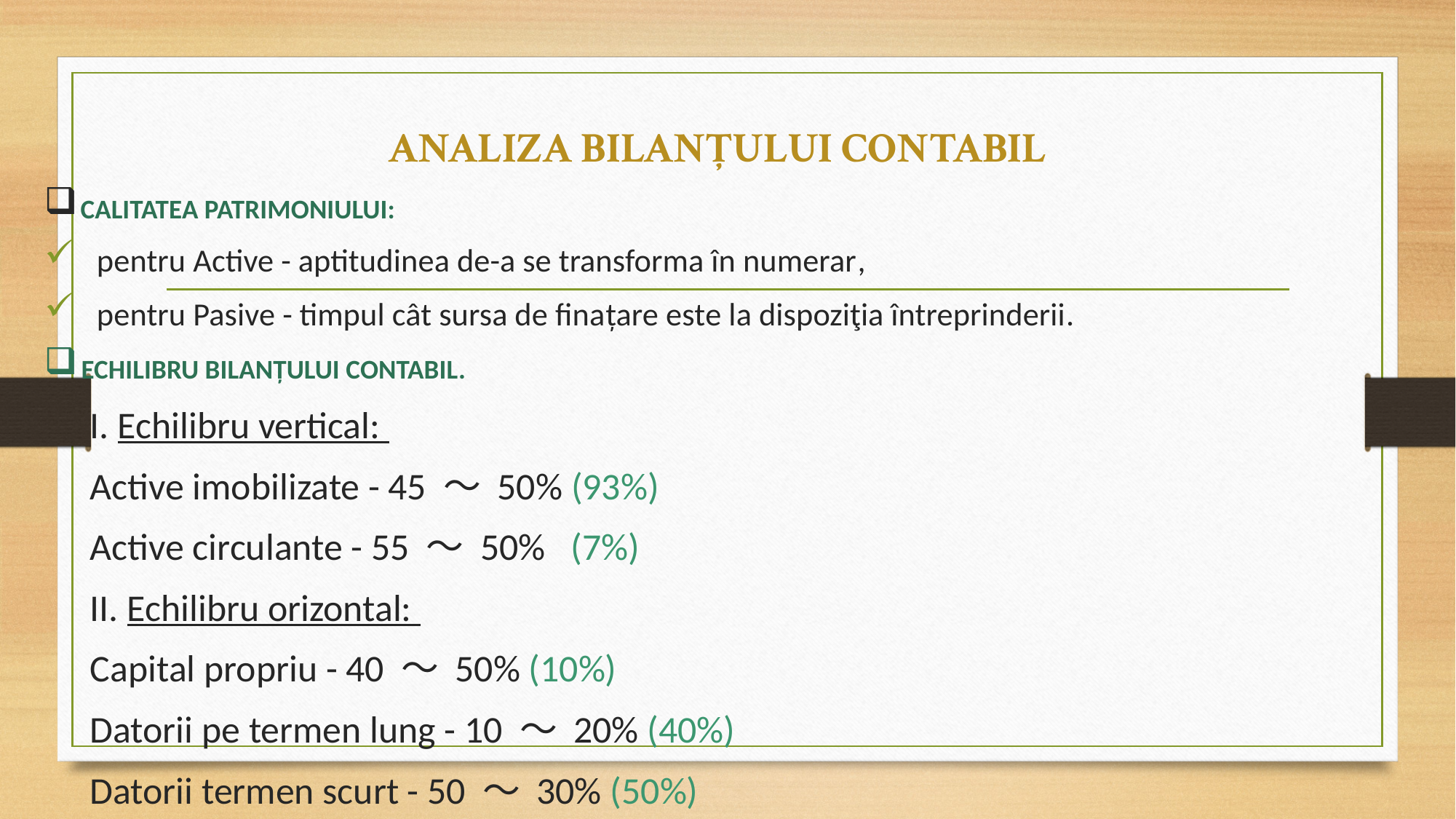

ANALIZA BILANȚULUI CONTABIL
 CALITATEA PATRIMONIULUI:
pentru Active - aptitudinea de-a se transforma în numerar,
pentru Pasive - timpul cât sursa de finațare este la dispoziţia întreprinderii.
 ECHILIBRU BILANȚULUI CONTABIL.
I. Echilibru vertical:
Active imobilizate - 45 ～ 50% (93%)
Active circulante - 55 ～ 50%   (7%)
II. Echilibru orizontal:
Capital propriu - 40 ～ 50% (10%)
Datorii pe termen lung - 10 ～ 20% (40%)
Datorii termen scurt - 50 ～ 30% (50%)